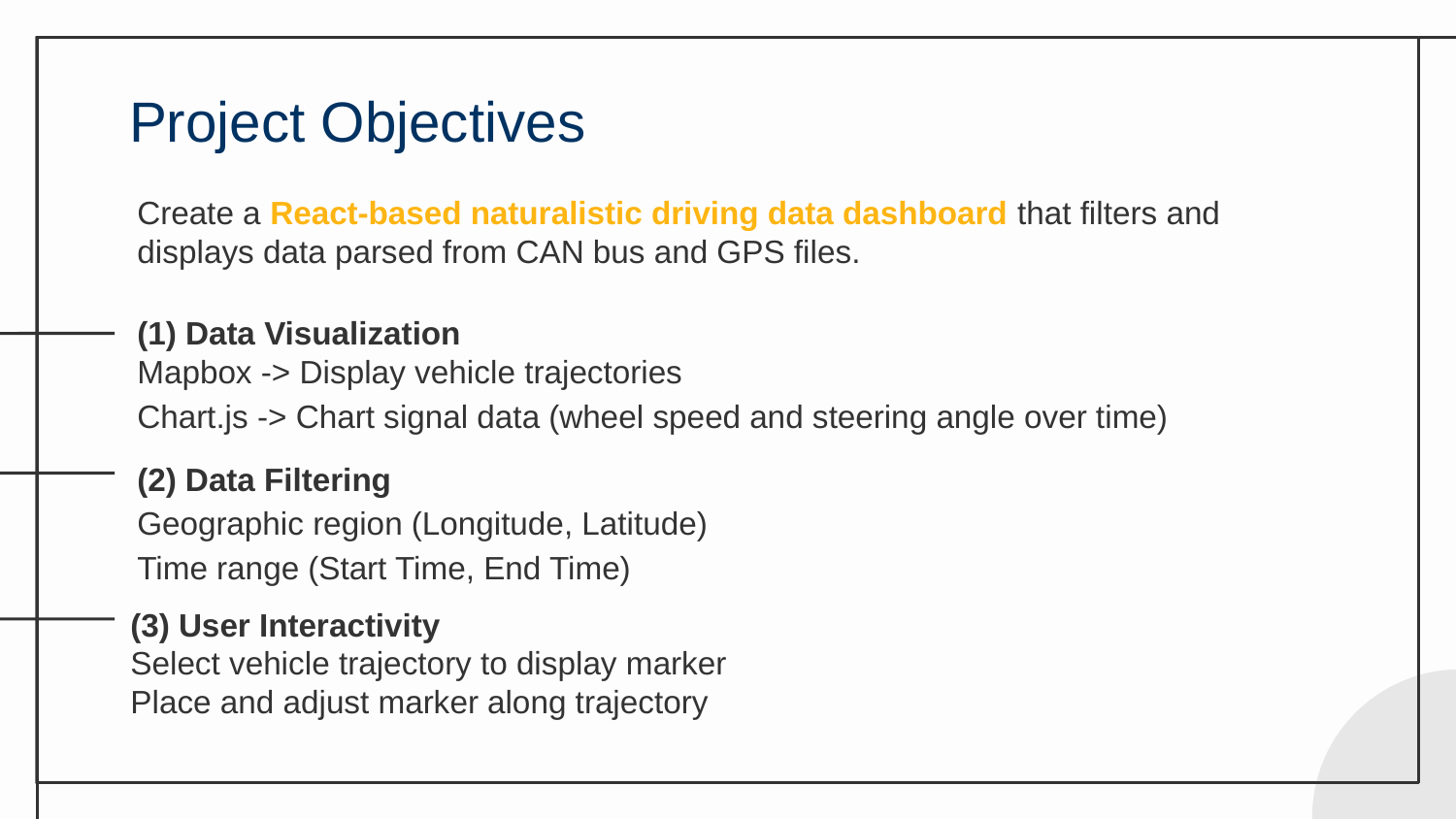

# Project Objectives
Create a React-based naturalistic driving data dashboard that filters and displays data parsed from CAN bus and GPS files.
(1) Data Visualization
Mapbox -> Display vehicle trajectories
Chart.js -> Chart signal data (wheel speed and steering angle over time)
(2) Data Filtering
Geographic region (Longitude, Latitude)
Time range (Start Time, End Time)
(3) User Interactivity
Select vehicle trajectory to display marker
Place and adjust marker along trajectory